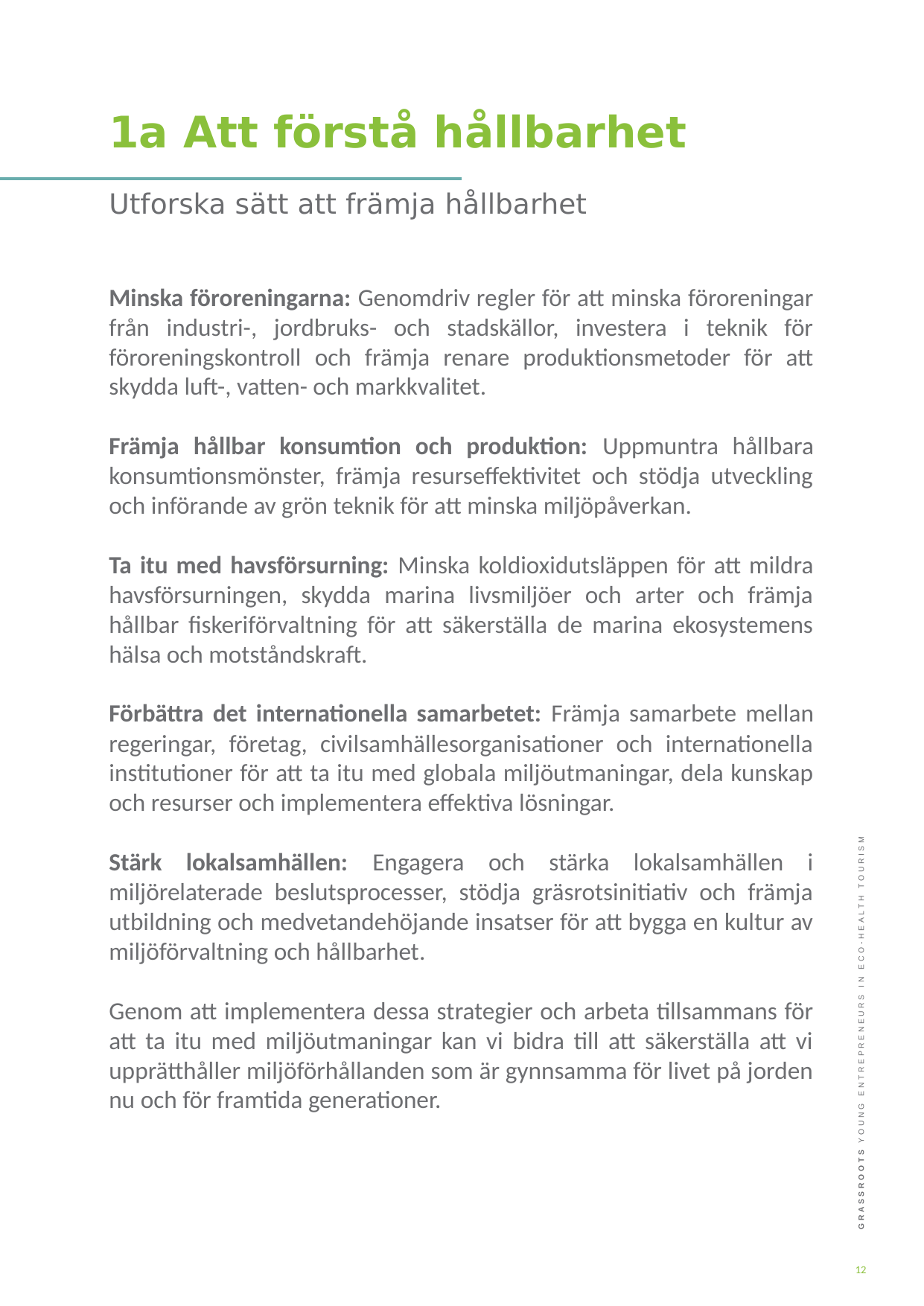

1a Att förstå hållbarhet
Utforska sätt att främja hållbarhet
Minska föroreningarna: Genomdriv regler för att minska föroreningar från industri-, jordbruks- och stadskällor, investera i teknik för föroreningskontroll och främja renare produktionsmetoder för att skydda luft-, vatten- och markkvalitet.

Främja hållbar konsumtion och produktion: Uppmuntra hållbara konsumtionsmönster, främja resurseffektivitet och stödja utveckling och införande av grön teknik för att minska miljöpåverkan.

Ta itu med havsförsurning: Minska koldioxidutsläppen för att mildra havsförsurningen, skydda marina livsmiljöer och arter och främja hållbar fiskeriförvaltning för att säkerställa de marina ekosystemens hälsa och motståndskraft.

Förbättra det internationella samarbetet: Främja samarbete mellan regeringar, företag, civilsamhällesorganisationer och internationella institutioner för att ta itu med globala miljöutmaningar, dela kunskap och resurser och implementera effektiva lösningar.

Stärk lokalsamhällen: Engagera och stärka lokalsamhällen i miljörelaterade beslutsprocesser, stödja gräsrotsinitiativ och främja utbildning och medvetandehöjande insatser för att bygga en kultur av miljöförvaltning och hållbarhet.

Genom att implementera dessa strategier och arbeta tillsammans för att ta itu med miljöutmaningar kan vi bidra till att säkerställa att vi upprätthåller miljöförhållanden som är gynnsamma för livet på jorden nu och för framtida generationer.

12